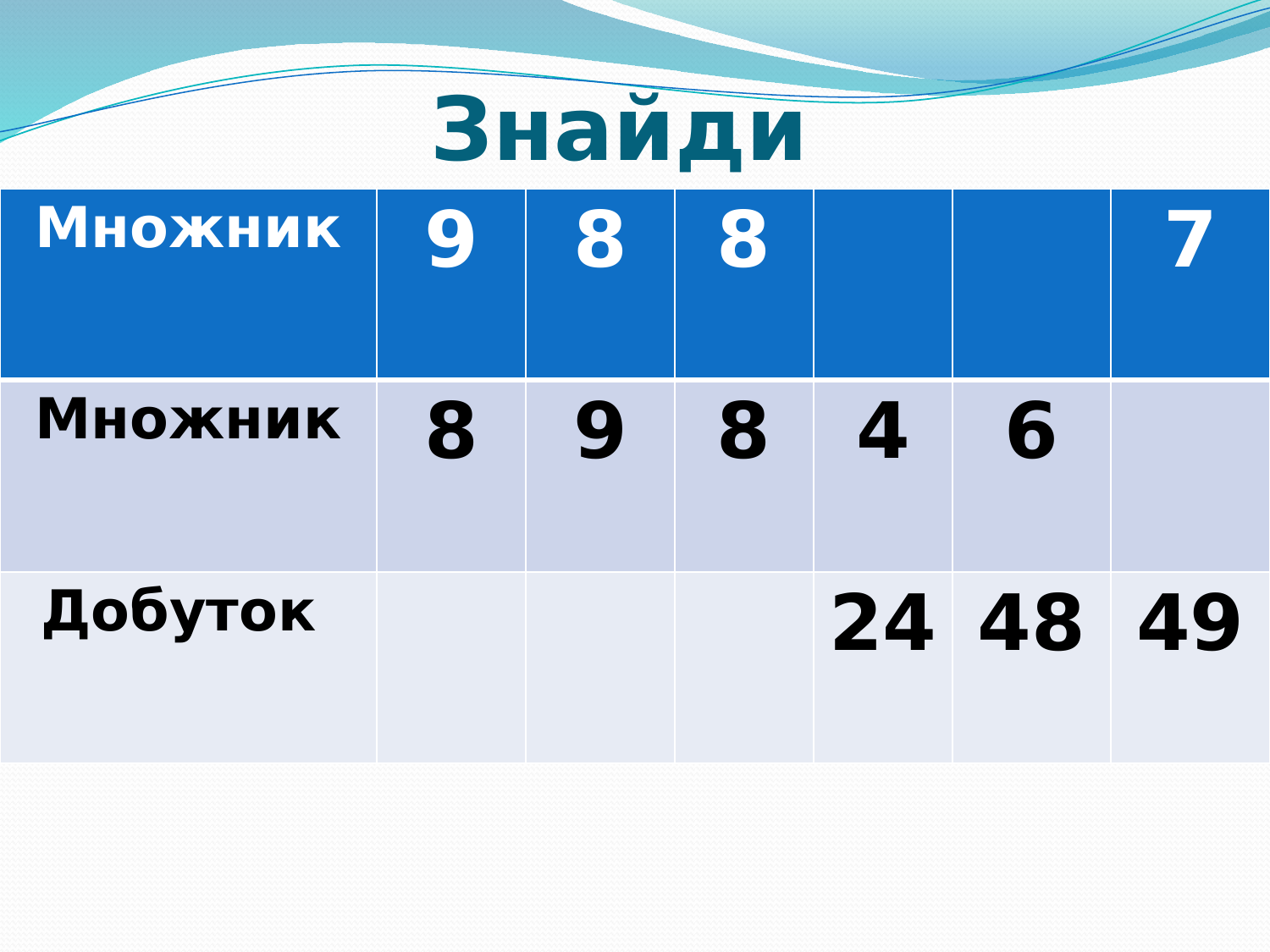

# Знайди
| Множник | 9 | 8 | 8 |  |  | 7 |
| --- | --- | --- | --- | --- | --- | --- |
| Множник | 8 | 9 | 8 | 4 | 6 |  |
| Добуток |  |  |  | 24 | 48 | 49 |